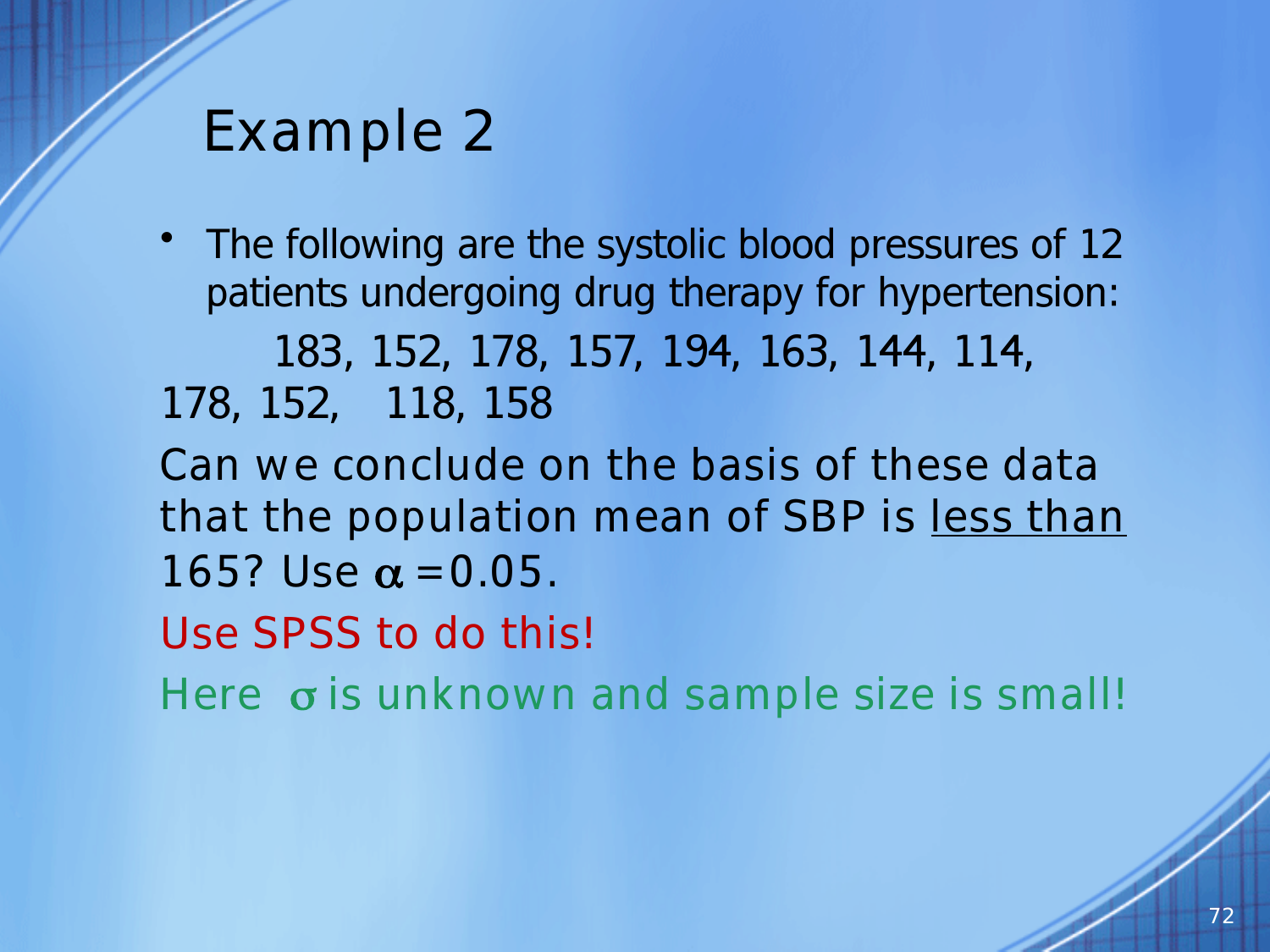

# Example 2
The following are the systolic blood pressures of 12 patients undergoing drug therapy for hypertension:
      	183, 152, 178, 157, 194, 163, 144, 114, 	178, 152, 	118, 158
Can we conclude on the basis of these data that the population mean of SBP is less than 165? Use α =0.05.
Use SPSS to do this!
Here  σ is unknown and sample size is small!
72